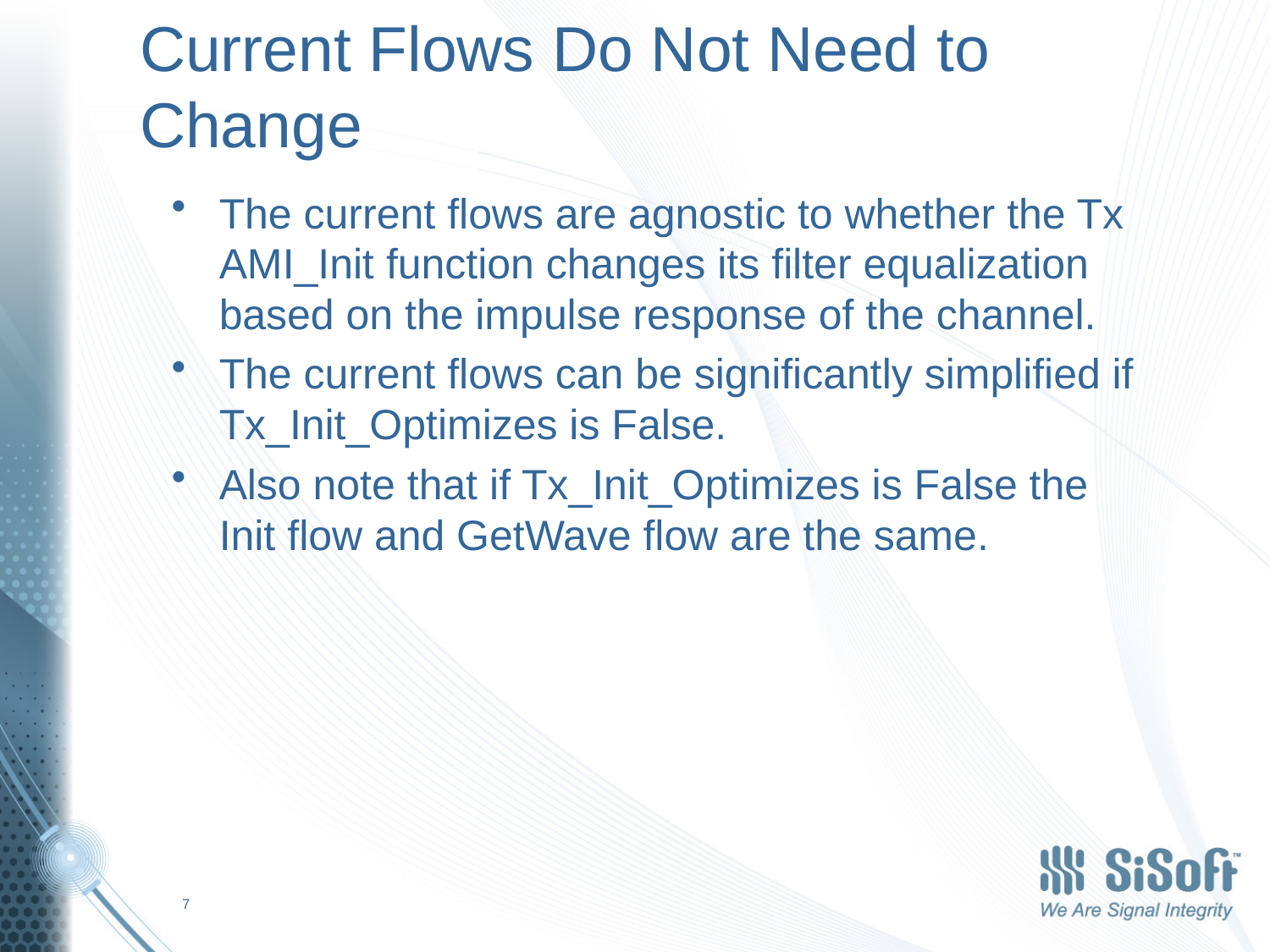

# Current Flows Do Not Need to Change
The current flows are agnostic to whether the Tx AMI_Init function changes its filter equalization based on the impulse response of the channel.
The current flows can be significantly simplified if Tx_Init_Optimizes is False.
Also note that if Tx_Init_Optimizes is False the Init flow and GetWave flow are the same.
7